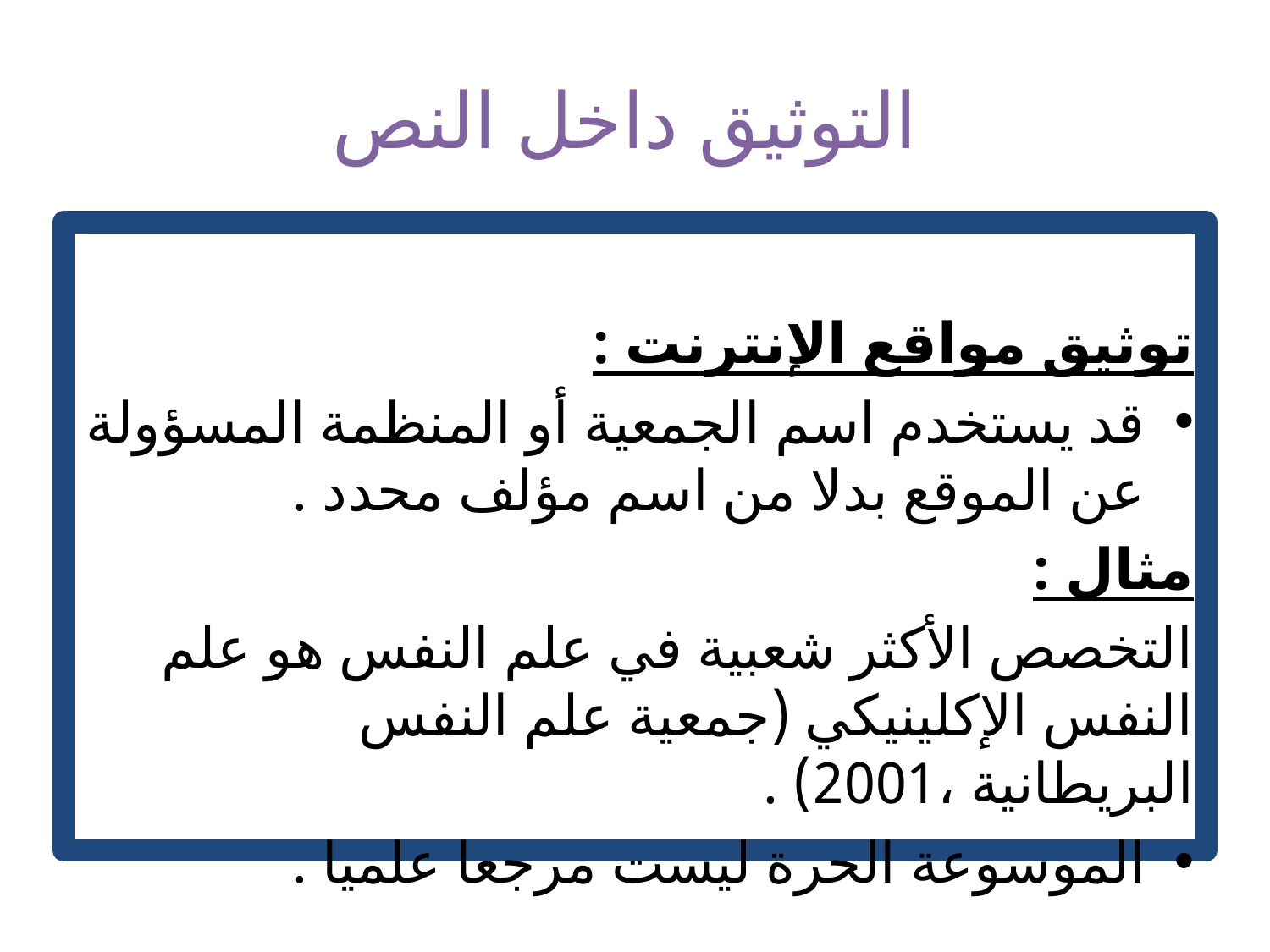

# التوثيق داخل النص

توثيق مواقع الإنترنت :
قد يستخدم اسم الجمعية أو المنظمة المسؤولة عن الموقع بدلا من اسم مؤلف محدد .
مثال :
التخصص الأكثر شعبية في علم النفس هو علم النفس الإكلينيكي (جمعية علم النفس البريطانية ،2001) .
الموسوعة الحرة ليست مرجعا علميا .